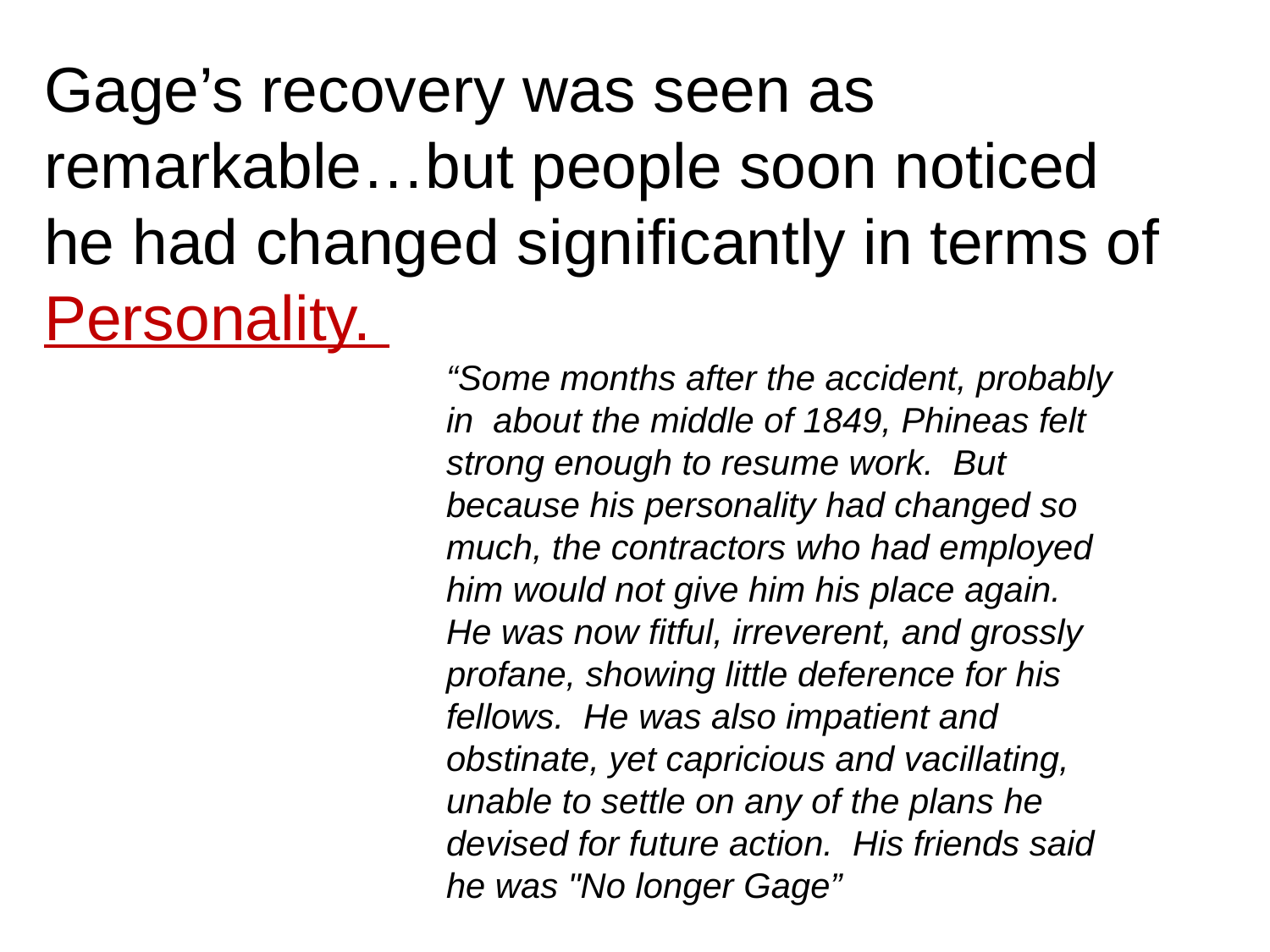

Gage’s recovery was seen as remarkable…but people soon noticed he had changed significantly in terms of Personality.
“Some months after the accident, probably in  about the middle of 1849, Phineas felt strong enough to resume work.  But because his personality had changed so much, the contractors who had employed him would not give him his place again.   He was now fitful, irreverent, and grossly profane, showing little deference for his fellows.  He was also impatient and obstinate, yet capricious and vacillating, unable to settle on any of the plans he devised for future action.  His friends said he was "No longer Gage”